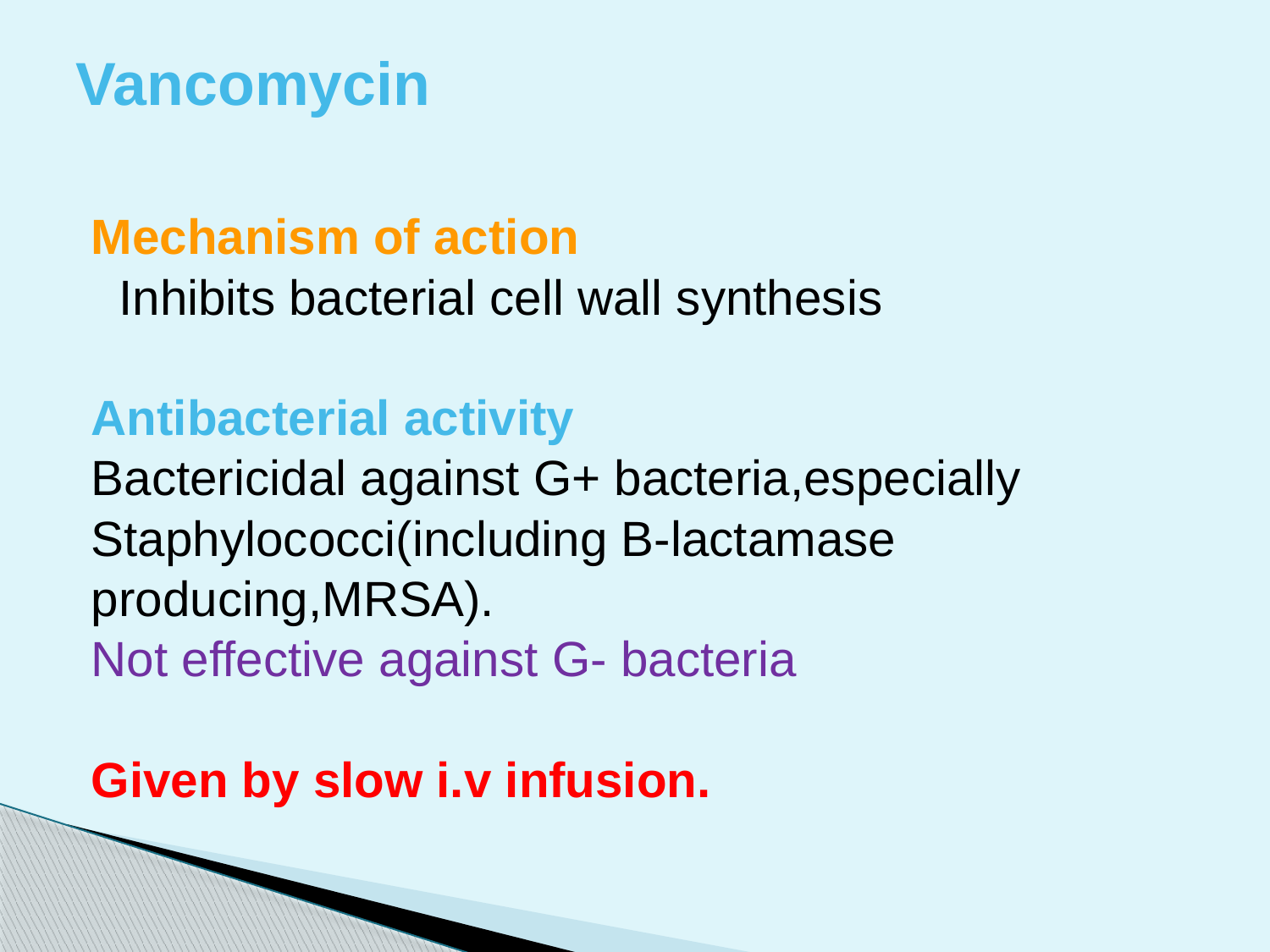

# Vancomycin
Mechanism of action
  Inhibits bacterial cell wall synthesis

Antibacterial activity
Bactericidal against G+ bacteria,especially
Staphylococci(including B-lactamase
producing,MRSA).
Not effective against G- bacteria

Given by slow i.v infusion.